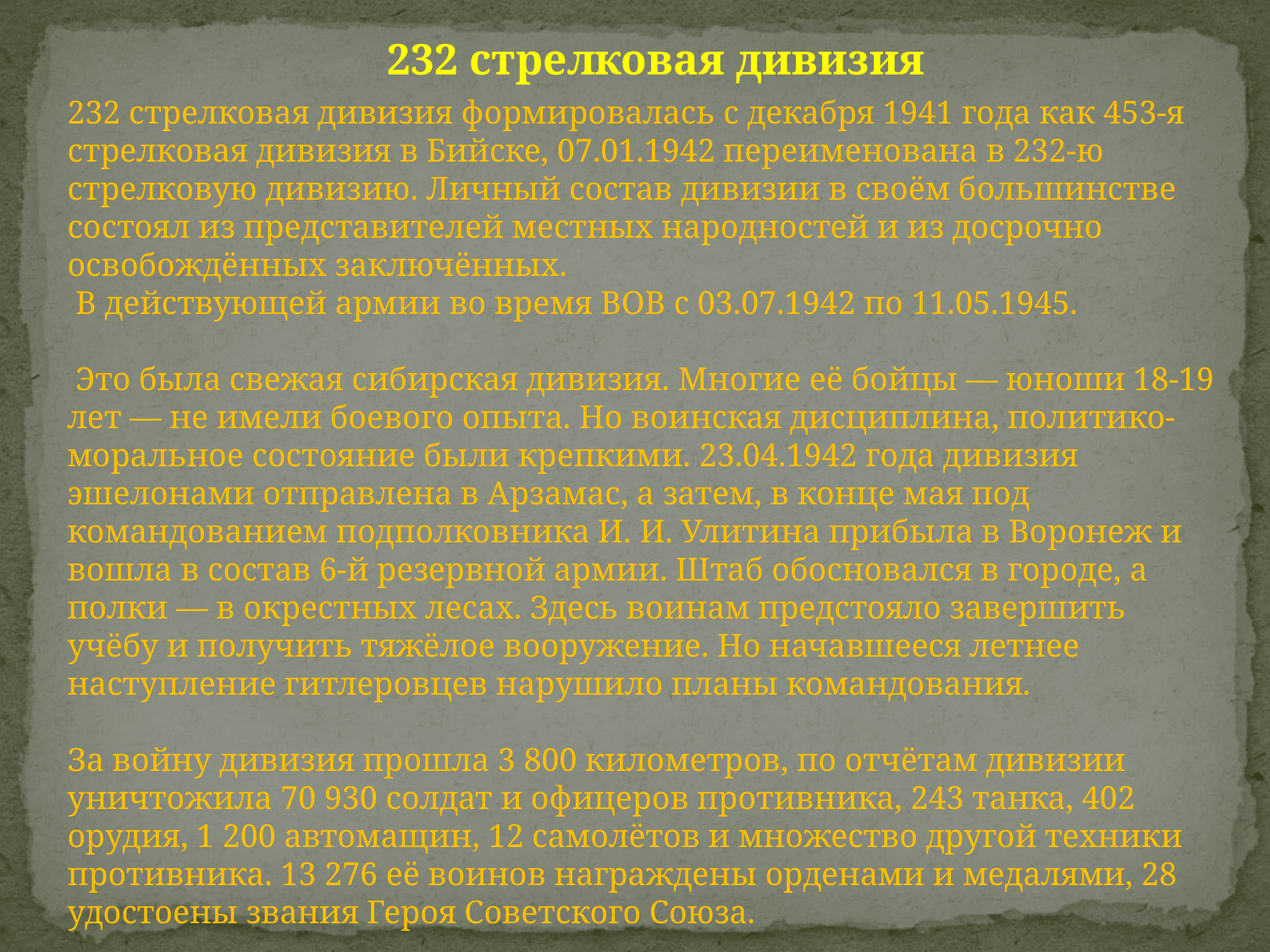

232 стрелковая дивизия
232 стрелковая дивизия формировалась с декабря 1941 года как 453-я стрелковая дивизия в Бийске, 07.01.1942 переименована в 232-ю стрелковую дивизию. Личный состав дивизии в своём большинстве состоял из представителей местных народностей и из досрочно освобождённых заключённых.
 В действующей армии во время ВОВ с 03.07.1942 по 11.05.1945.

 Это была свежая сибирская дивизия. Многие её бойцы — юноши 18-19 лет — не имели боевого опыта. Но воинская дисциплина, политико-моральное состояние были крепкими. 23.04.1942 года дивизия эшелонами отправлена в Арзамас, а затем, в конце мая под командованием подполковника И. И. Улитина прибыла в Воронеж и вошла в состав 6-й резервной армии. Штаб обосновался в городе, а полки — в окрестных лесах. Здесь воинам предстояло завершить учёбу и получить тяжёлое вооружение. Но начавшееся летнее наступление гитлеровцев нарушило планы командования.

За войну дивизия прошла 3 800 километров, по отчётам дивизии уничтожила 70 930 солдат и офицеров противника, 243 танка, 402 орудия, 1 200 автомащин, 12 самолётов и множество другой техники противника. 13 276 её воинов награждены орденами и медалями, 28 удостоены звания Героя Советского Союза.